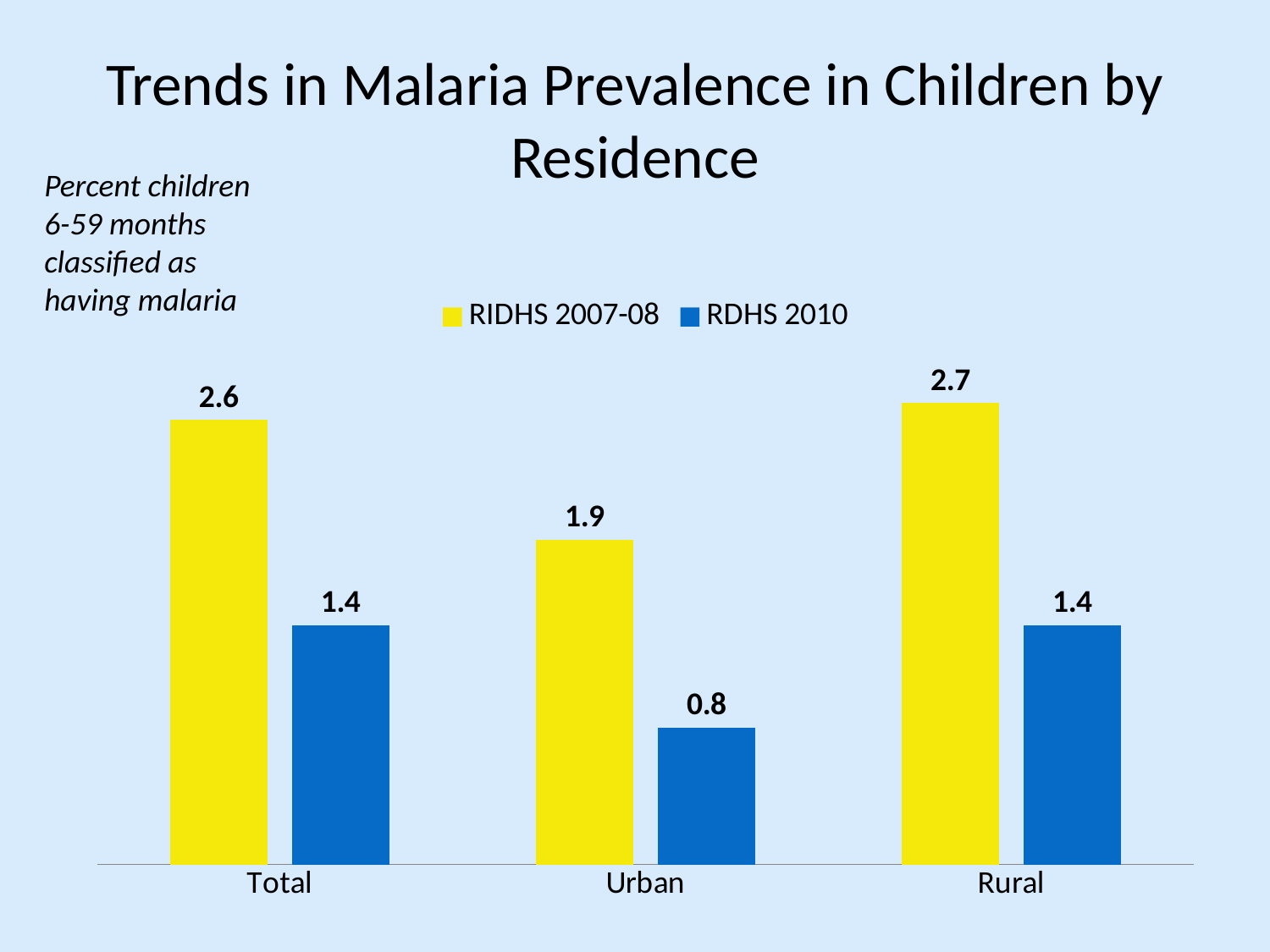

# Trends in Malaria Prevalence in Children by Residence
Percent children 6-59 months classified as having malaria

### Chart

| Category | RIDHS 2007-08 | RDHS 2010 |
|---|---|---|
| Total | 2.6 | 1.4 |
| Urban | 1.9000000000000001 | 0.8 |
| Rural | 2.7 | 1.4 |